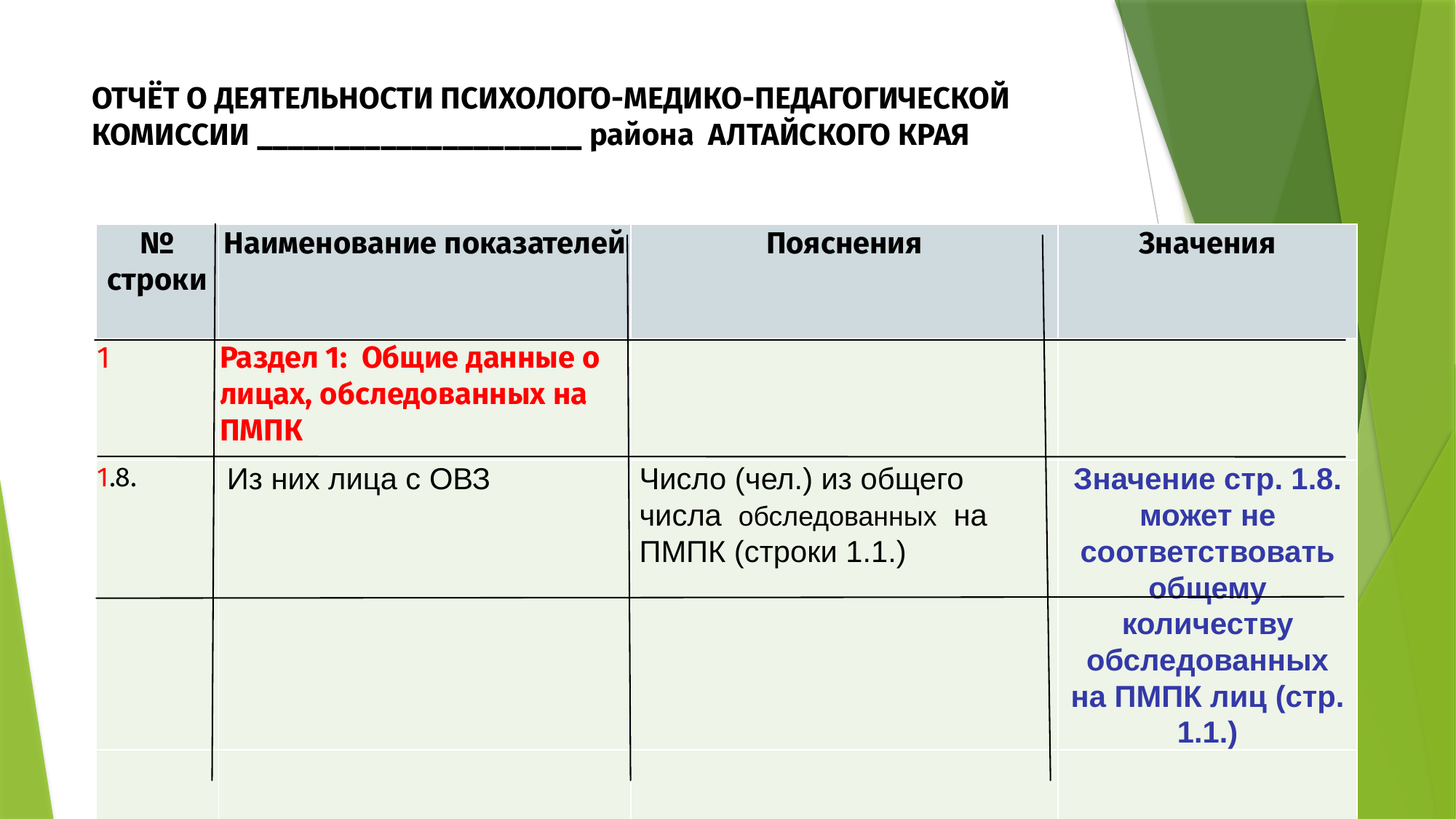

# ОТЧЁТ О ДЕЯТЕЛЬНОСТИ ПСИХОЛОГО-МЕДИКО-ПЕДАГОГИЧЕСКОЙ КОМИССИИ _____________________ района  АЛТАЙСКОГО КРАЯ
| № строки | Наименование показателей | Пояснения | Значения |
| --- | --- | --- | --- |
| 1 | Раздел 1: Общие данные о лицах, обследованных на ПМПК |  |  |
| 1.8. | Из них лица с ОВЗ | Число (чел.) из общего числа обследованных на ПМПК (строки 1.1.) | Значение стр. 1.8. может не соответствовать общему количеству обследованных на ПМПК лиц (стр. 1.1.) |
|  |  |  |  |